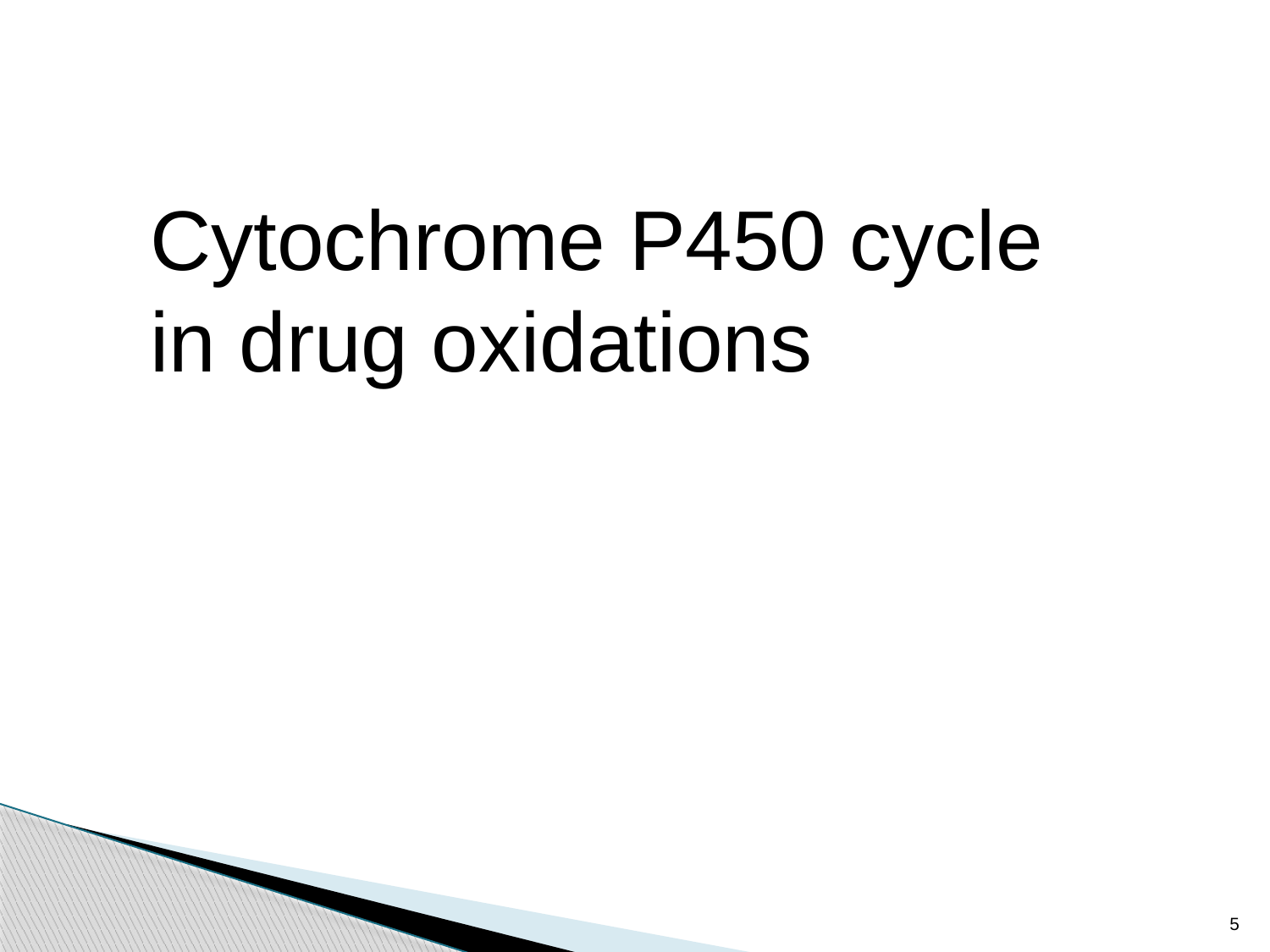

Cytochrome P450 cycle in drug oxidations
5